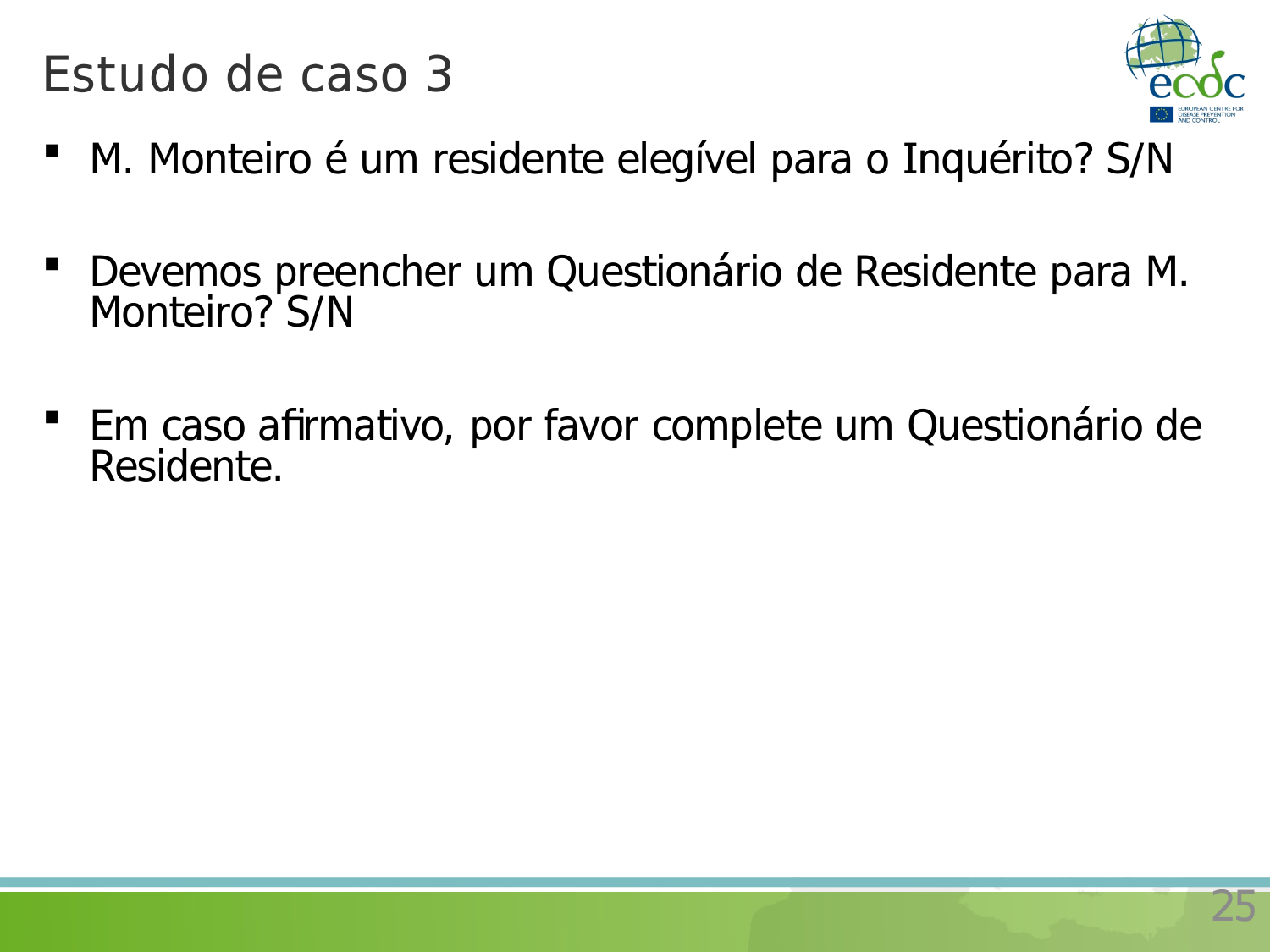

# Estudo de caso 3
M. Monteiro é um residente elegível para o Inquérito? S/N

Devemos preencher um Questionário de Residente para M. Monteiro? S/N

Em caso afirmativo, por favor complete um Questionário de Residente.

25